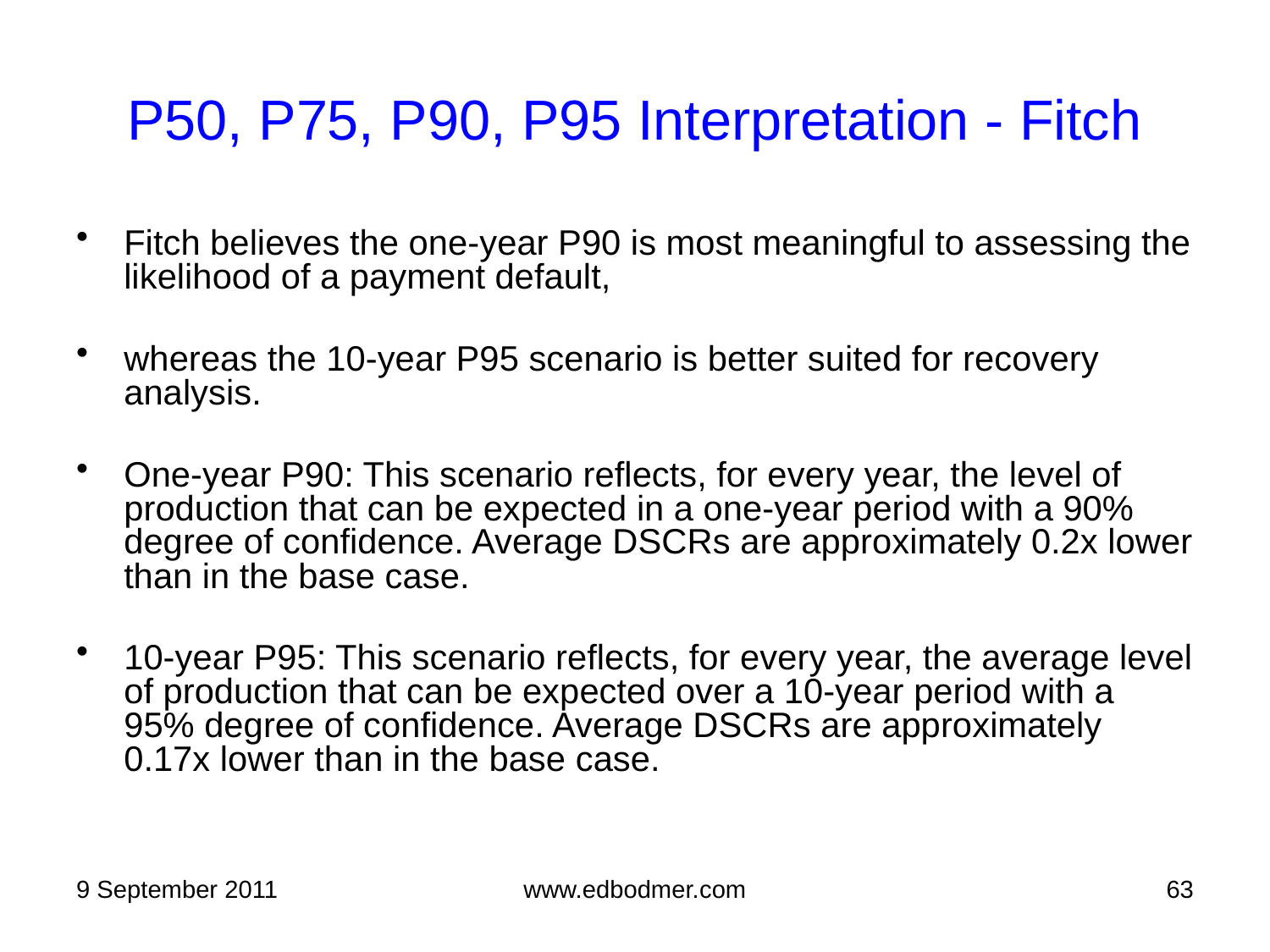

# P50, P75, P90, P95 Interpretation - Fitch
Fitch believes the one-year P90 is most meaningful to assessing the likelihood of a payment default,

whereas the 10-year P95 scenario is better suited for recovery analysis.

One-year P90: This scenario reflects, for every year, the level of production that can be expected in a one-year period with a 90% degree of confidence. Average DSCRs are approximately 0.2x lower than in the base case.

10-year P95: This scenario reflects, for every year, the average level of production that can be expected over a 10-year period with a 95% degree of confidence. Average DSCRs are approximately 0.17x lower than in the base case.

9 September 2011
www.edbodmer.com
63